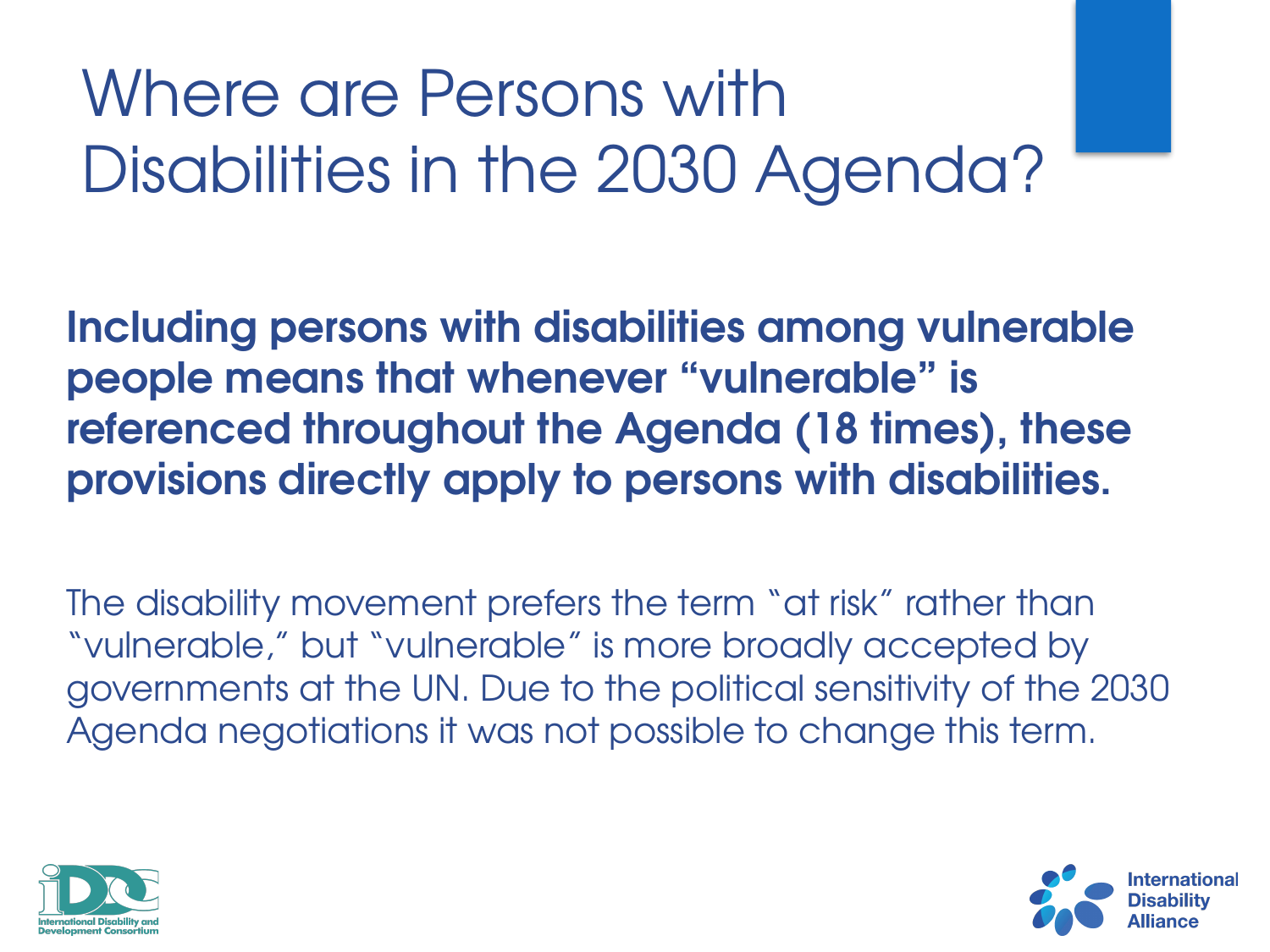

Where are Persons with Disabilities in the 2030 Agenda?
Including persons with disabilities among vulnerable people means that whenever “vulnerable” is referenced throughout the Agenda (18 times), these provisions directly apply to persons with disabilities.

The disability movement prefers the term “at risk” rather than “vulnerable,” but “vulnerable” is more broadly accepted by governments at the UN. Due to the political sensitivity of the 2030 Agenda negotiations it was not possible to change this term.